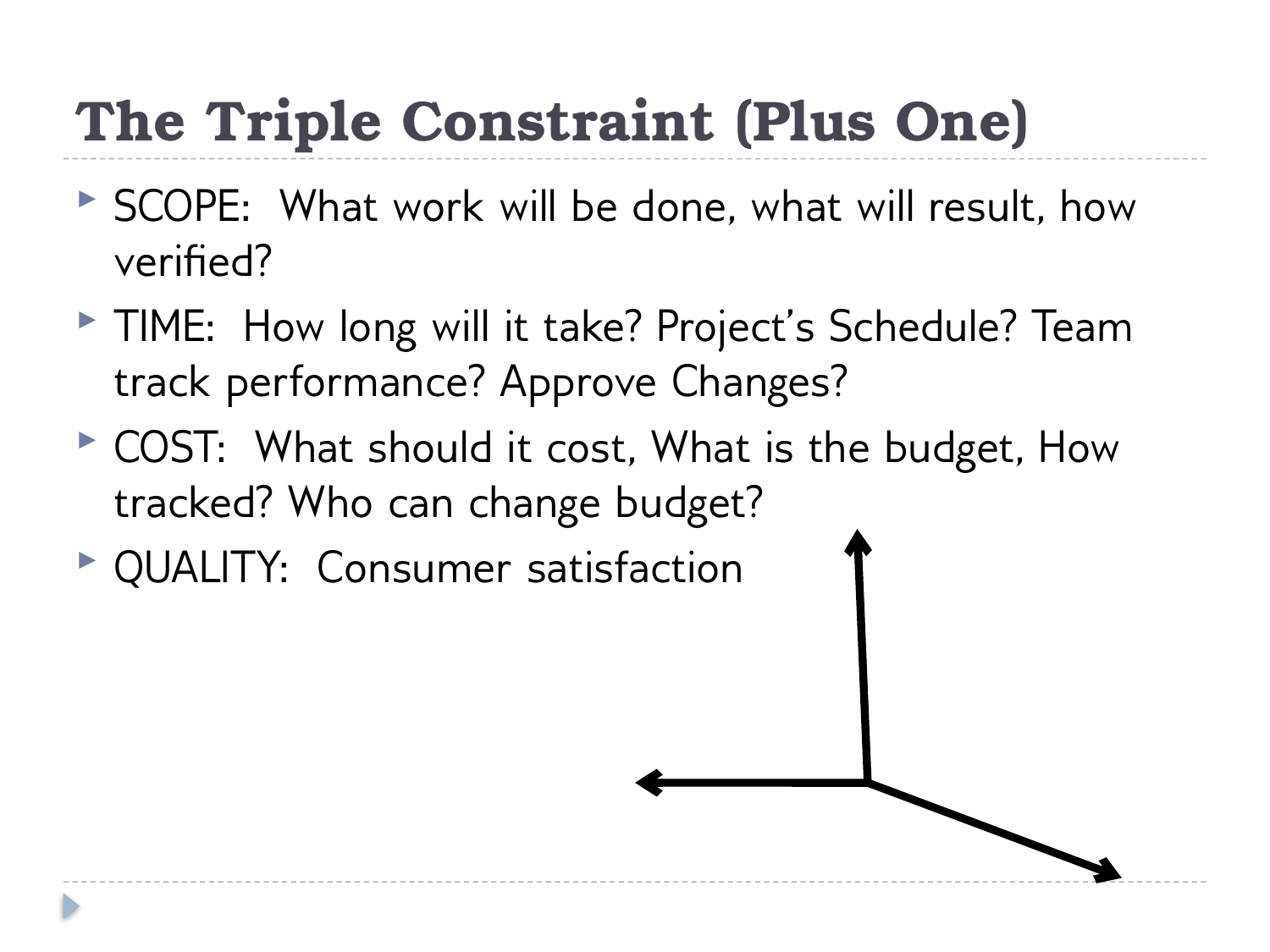

# The Triple Constraint (Plus One)
SCOPE:  What work will be done, what will result, how verified?
TIME:  How long will it take? Project’s Schedule? Team track performance? Approve Changes?
COST:  What should it cost, What is the budget, How tracked? Who can change budget?
QUALITY:  Consumer satisfaction